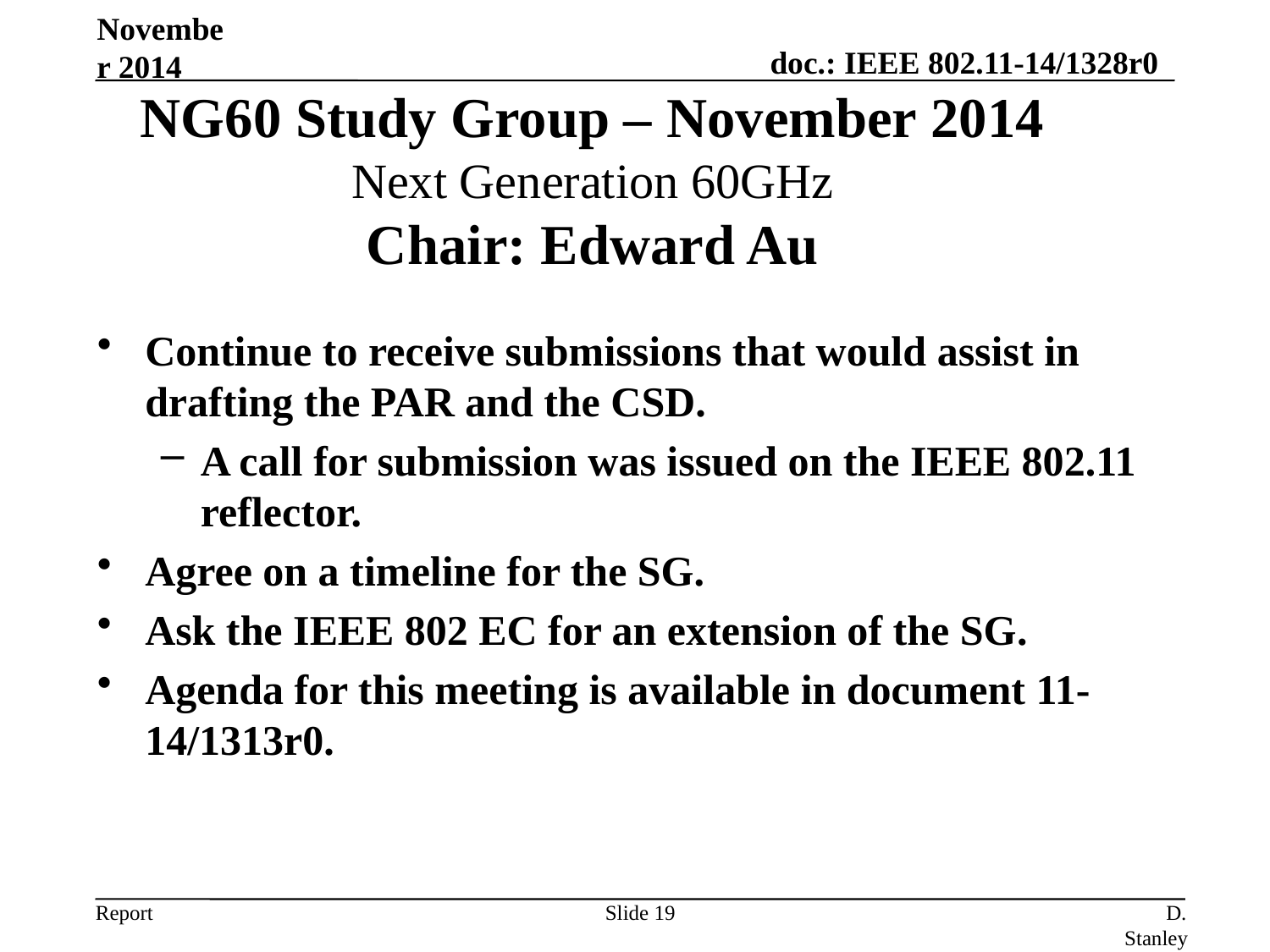

November 2014
NG60 Study Group – November 2014
Next Generation 60GHz
Chair: Edward Au
Continue to receive submissions that would assist in drafting the PAR and the CSD.
A call for submission was issued on the IEEE 802.11 reflector.
Agree on a timeline for the SG.
Ask the IEEE 802 EC for an extension of the SG.
Agenda for this meeting is available in document 11-14/1313r0.
Slide 19
D. Stanley, Aruba Networks